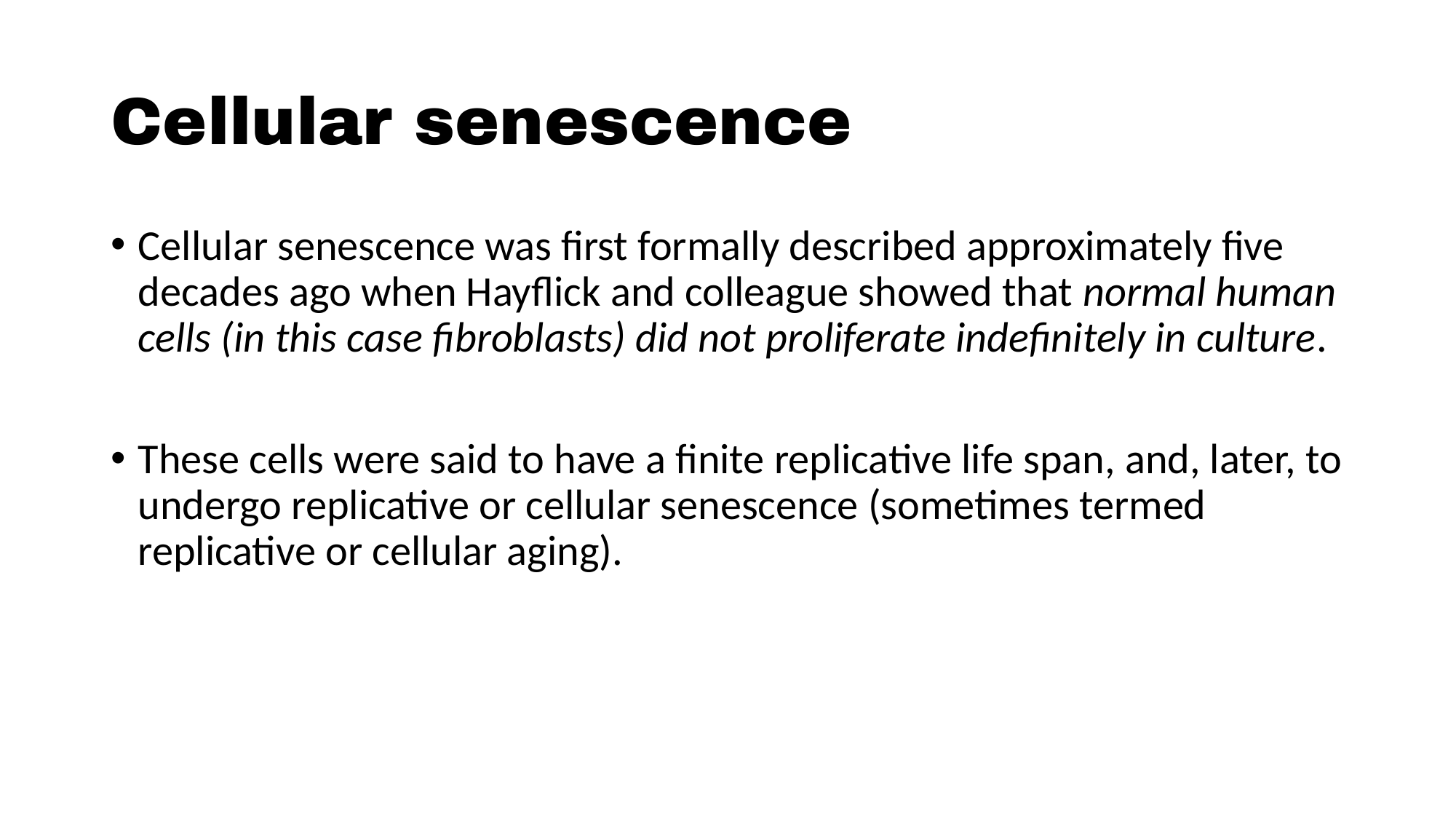

# Cellular senescence
Cellular senescence was first formally described approximately five decades ago when Hayflick and colleague showed that normal human cells (in this case fibroblasts) did not proliferate indefinitely in culture.

These cells were said to have a finite replicative life span, and, later, to undergo replicative or cellular senescence (sometimes termed replicative or cellular aging).